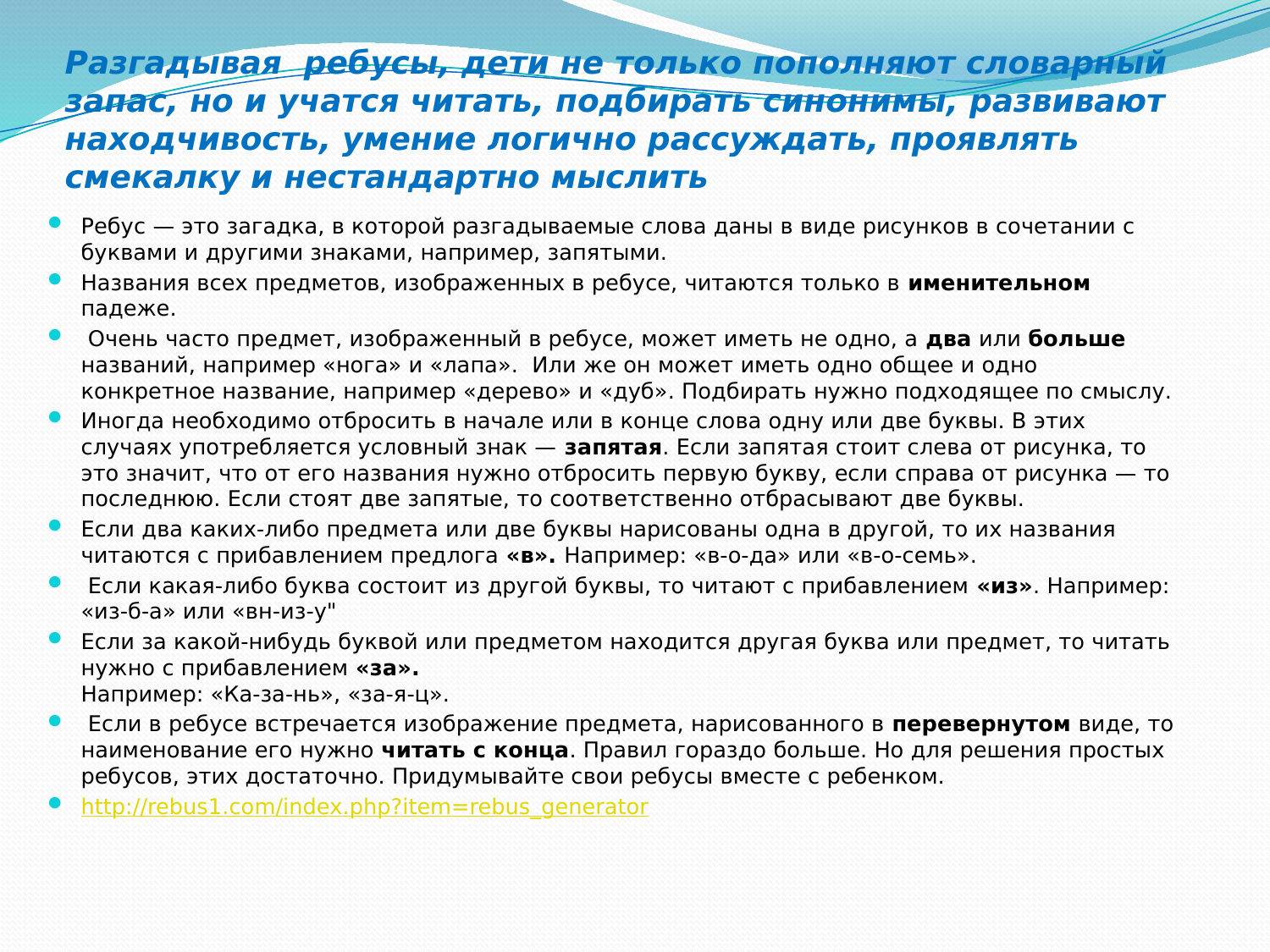

# Разгадывая  ребусы, дети не только пополняют словарный запас, но и учатся читать, подбирать синонимы, развивают находчивость, умение логично рассуждать, проявлять смекалку и нестандартно мыслить
Ребус — это загадка, в которой разгадываемые слова даны в виде рисунков в сочетании с буквами и другими знаками, например, запятыми.
Названия всех предметов, изображенных в ребусе, читаются только в именительном падеже.
 Очень часто предмет, изображенный в ребусе, может иметь не одно, а два или больше названий, например «нога» и «лапа».  Или же он может иметь одно общее и одно конкретное название, например «дерево» и «дуб». Подбирать нужно подходящее по смыслу.
Иногда необходимо отбросить в начале или в конце слова одну или две буквы. В этих случаях употребляется условный знак — запятая. Если запятая стоит слева от рисунка, то это значит, что от его названия нужно отбросить первую букву, если справа от рисунка — то последнюю. Если стоят две запятые, то соответственно отбрасывают две буквы.
Если два каких-либо предмета или две буквы нарисованы одна в другой, то их названия читаются с прибавлением предлога «в». Например: «в-о-да» или «в-о-семь».
 Если какая-либо буква состоит из другой буквы, то читают с прибавлением «из». Например: «из-б-а» или «вн-из-у"
Если за какой-нибудь буквой или предметом находится другая буква или предмет, то читать нужно с прибавлением «за».
Например: «Ка-за-нь», «за-я-ц».
 Если в ребусе встречается изображение предмета, нарисованного в перевернутом виде, то наименование его нужно читать с конца. Правил гораздо больше. Но для решения простых ребусов, этих достаточно. Придумывайте свои ребусы вместе с ребенком.
http://rebus1.com/index.php?item=rebus_generator